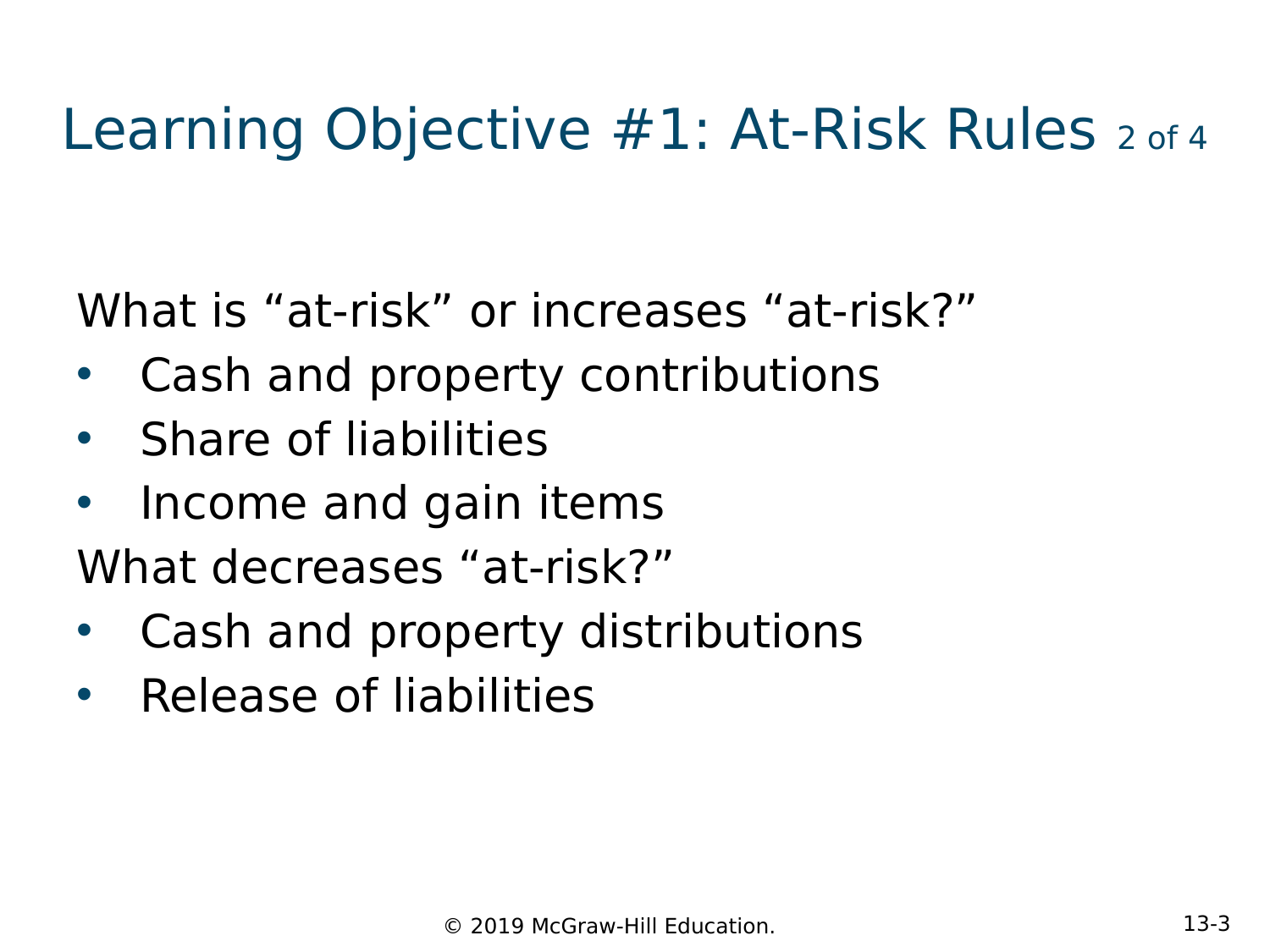

# Learning Objective #1: At-Risk Rules 2 of 4
What is “at-risk” or increases “at-risk?”
Cash and property contributions
Share of liabilities
Income and gain items
What decreases “at-risk?”
Cash and property distributions
Release of liabilities